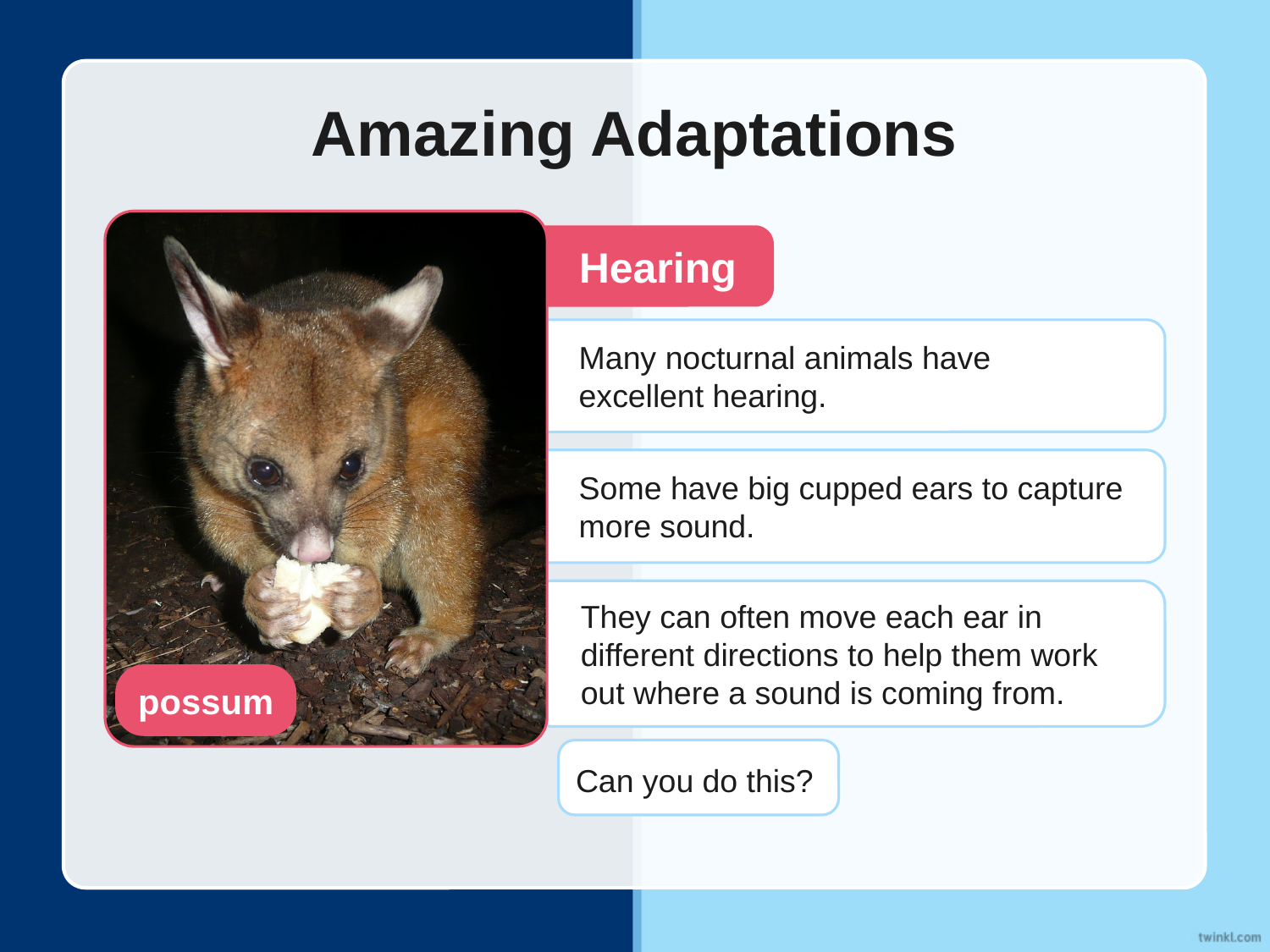

# Amazing Adaptations

Hearing
Many nocturnal animals have
excellent hearing.
Some have big cupped ears to capture more sound.
They can often move each ear in different directions to help them work out where a sound is coming from.
possum
Can you do this?